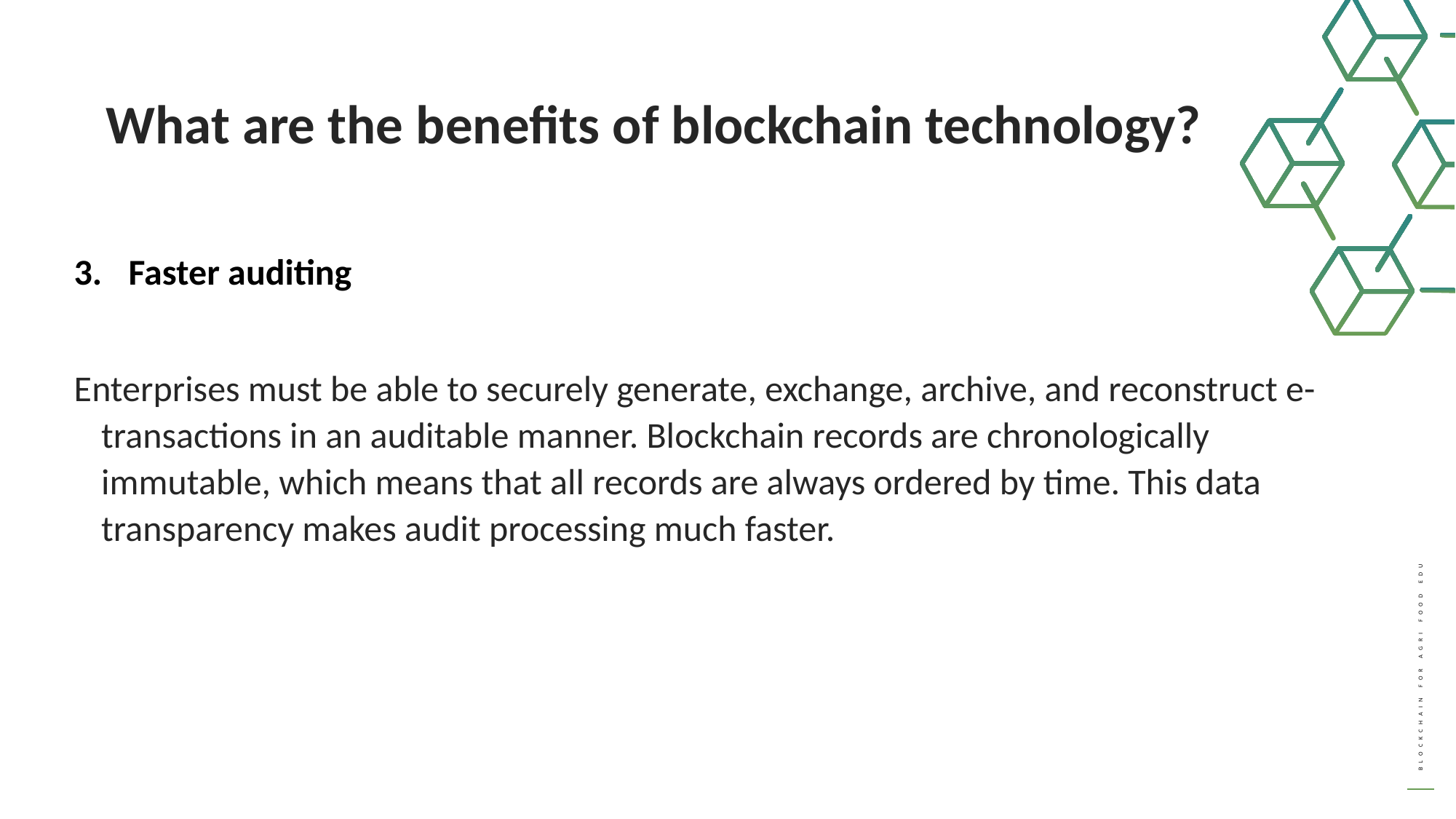

What are the benefits of blockchain technology?
Faster auditing

Enterprises must be able to securely generate, exchange, archive, and reconstruct e-transactions in an auditable manner. Blockchain records are chronologically immutable, which means that all records are always ordered by time. This data transparency makes audit processing much faster.